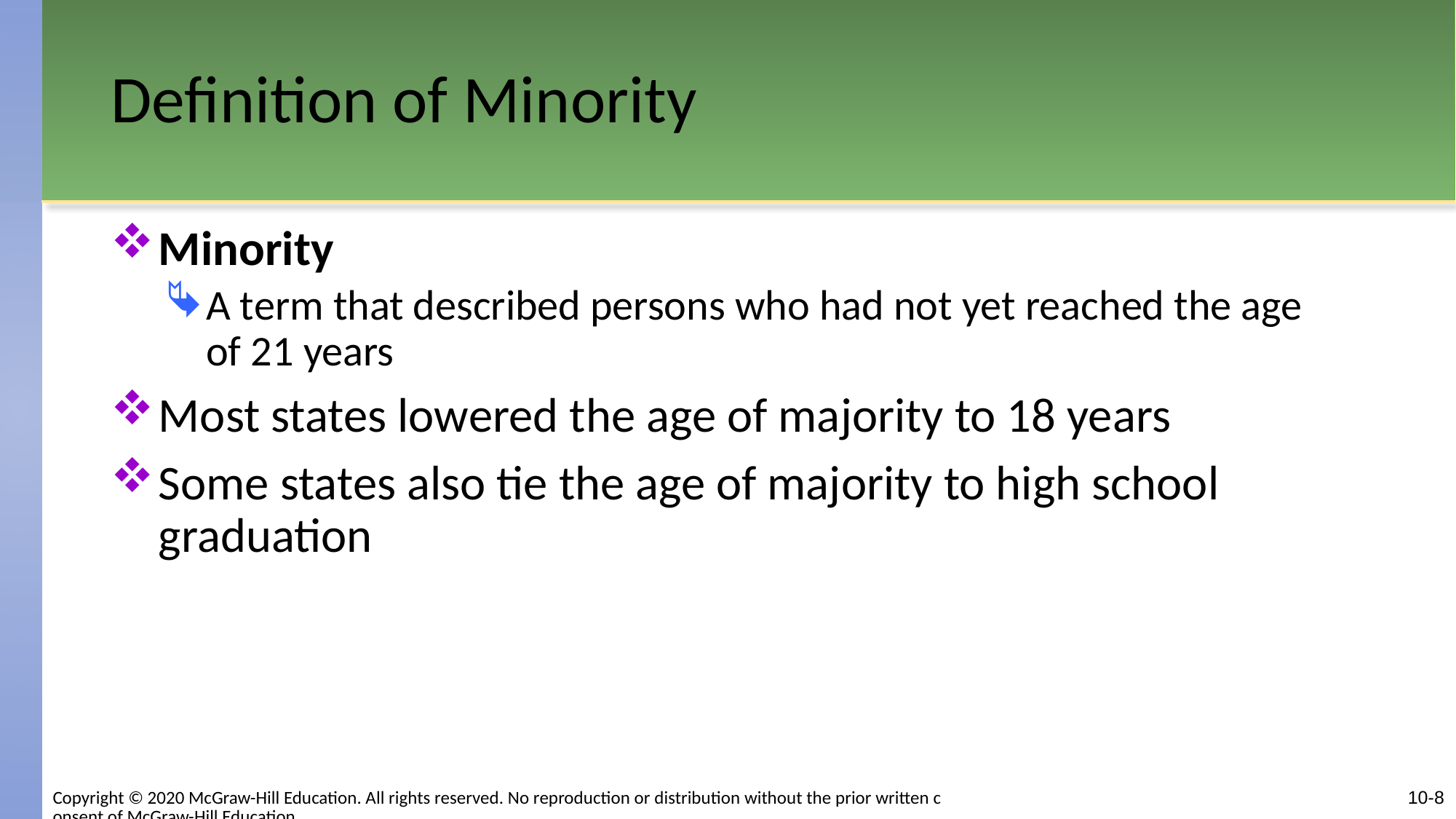

# Definition of Minority
Minority
A term that described persons who had not yet reached the age of 21 years
Most states lowered the age of majority to 18 years
Some states also tie the age of majority to high school graduation

Copyright © 2020 McGraw-Hill Education. All rights reserved. No reproduction or distribution without the prior written consent of McGraw-Hill Education.
10-8